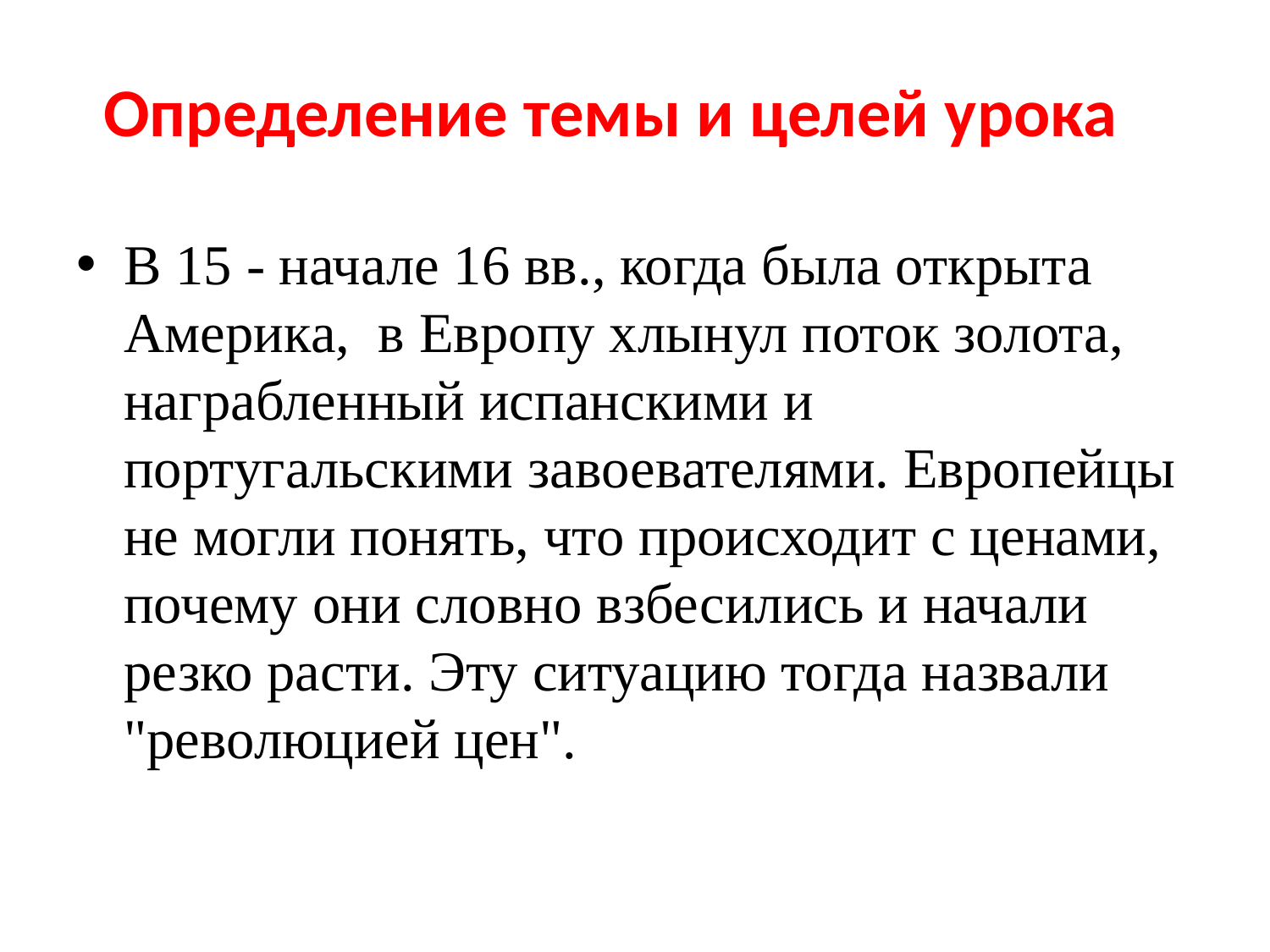

# Определение темы и целей урока
В 15 - начале 16 вв., когда была открыта Америка,  в Европу хлынул поток золота, награбленный испанскими и португальскими завоевателями. Европейцы не могли понять, что происходит с ценами, почему они словно взбесились и начали резко расти. Эту ситуацию тогда назвали "революцией цен".